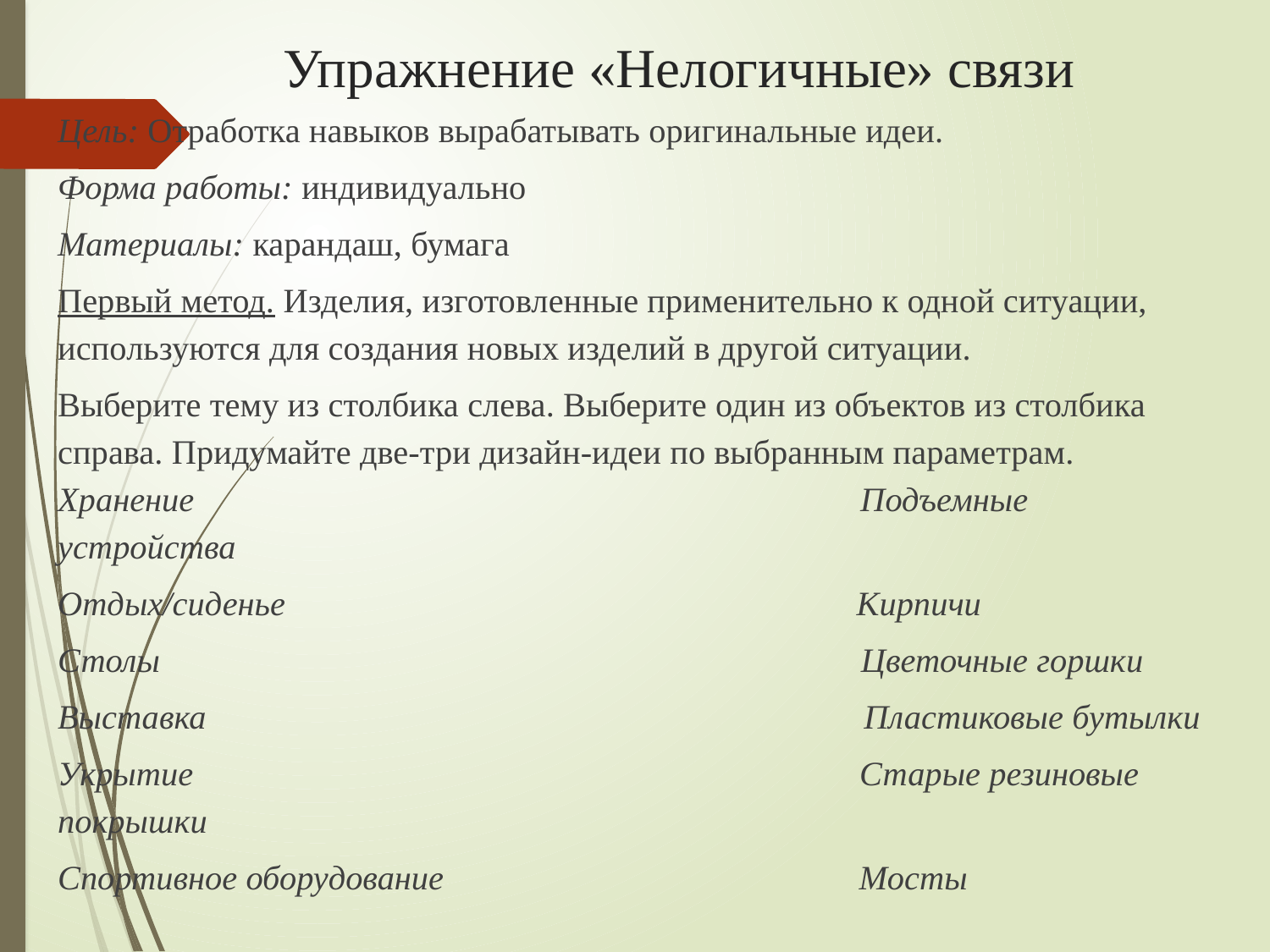

# Упражнение «Нелогичные» связи
Цель: Отработка навыков вырабатывать оригинальные идеи.
Форма работы: индивидуально
Материалы: карандаш, бумага
Первый метод. Изделия, изготовленные применительно к одной ситуации, используются для создания новых изделий в другой ситуации.
Выберите тему из столбика слева. Выберите один из объектов из столбика справа. Придумайте две-три дизайн-идеи по выбранным параметрам.
Хранение                                                                             Подъемные устройства
Отдых/сиденье                                                                  Кирпичи
Столы                                                                                 Цветочные горшки
Выставка                                                                            Пластиковые бутылки
Укрытие                                                                             Старые резиновые покрышки
Спортивное оборудование                                                Мосты